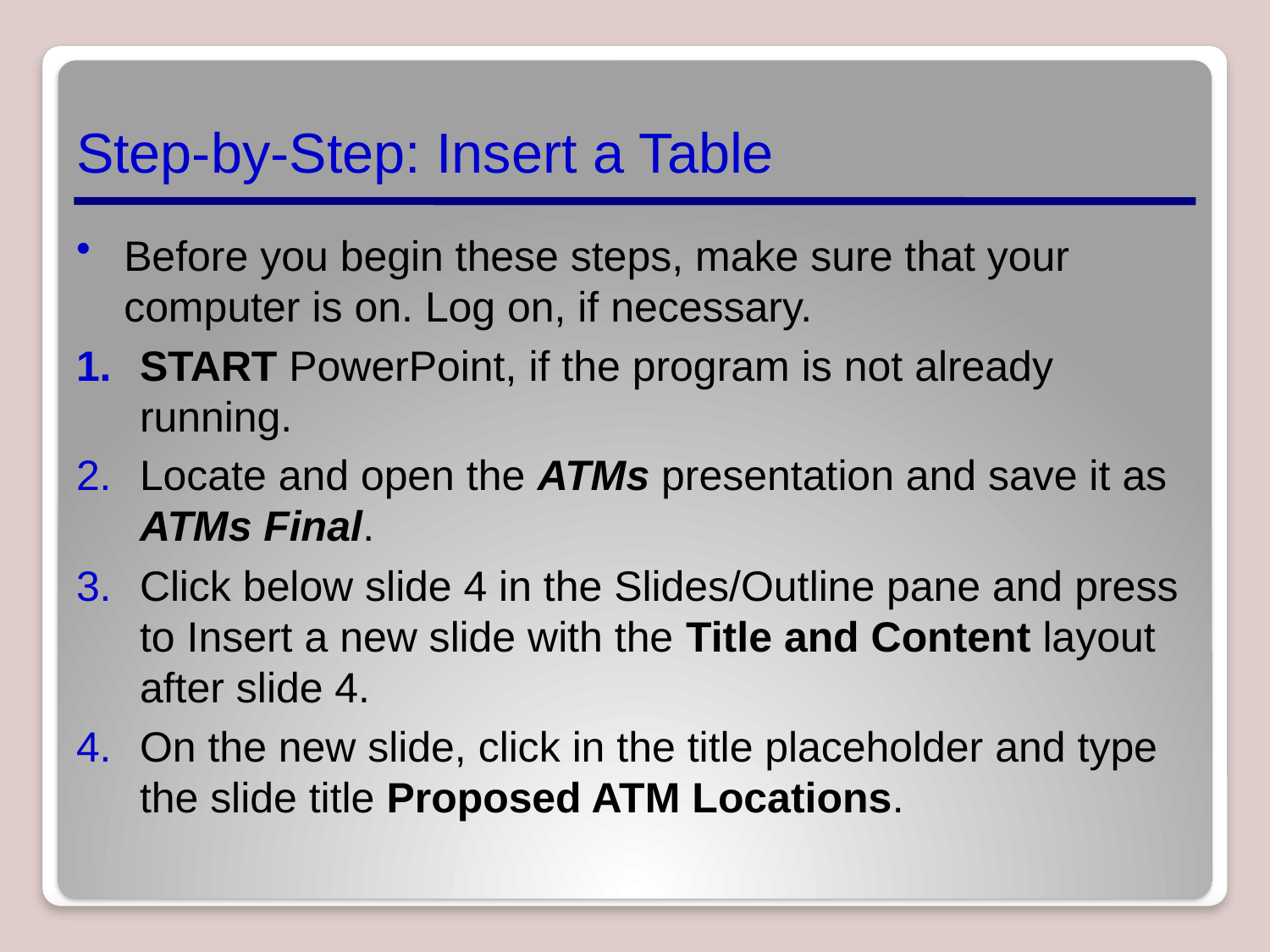

# Step-by-Step: Insert a Table
Before you begin these steps, make sure that your computer is on. Log on, if necessary.
START PowerPoint, if the program is not already running.
Locate and open the ATMs presentation and save it as ATMs Final.
Click below slide 4 in the Slides/Outline pane and press to Insert a new slide with the Title and Content layout after slide 4.
On the new slide, click in the title placeholder and type the slide title Proposed ATM Locations.